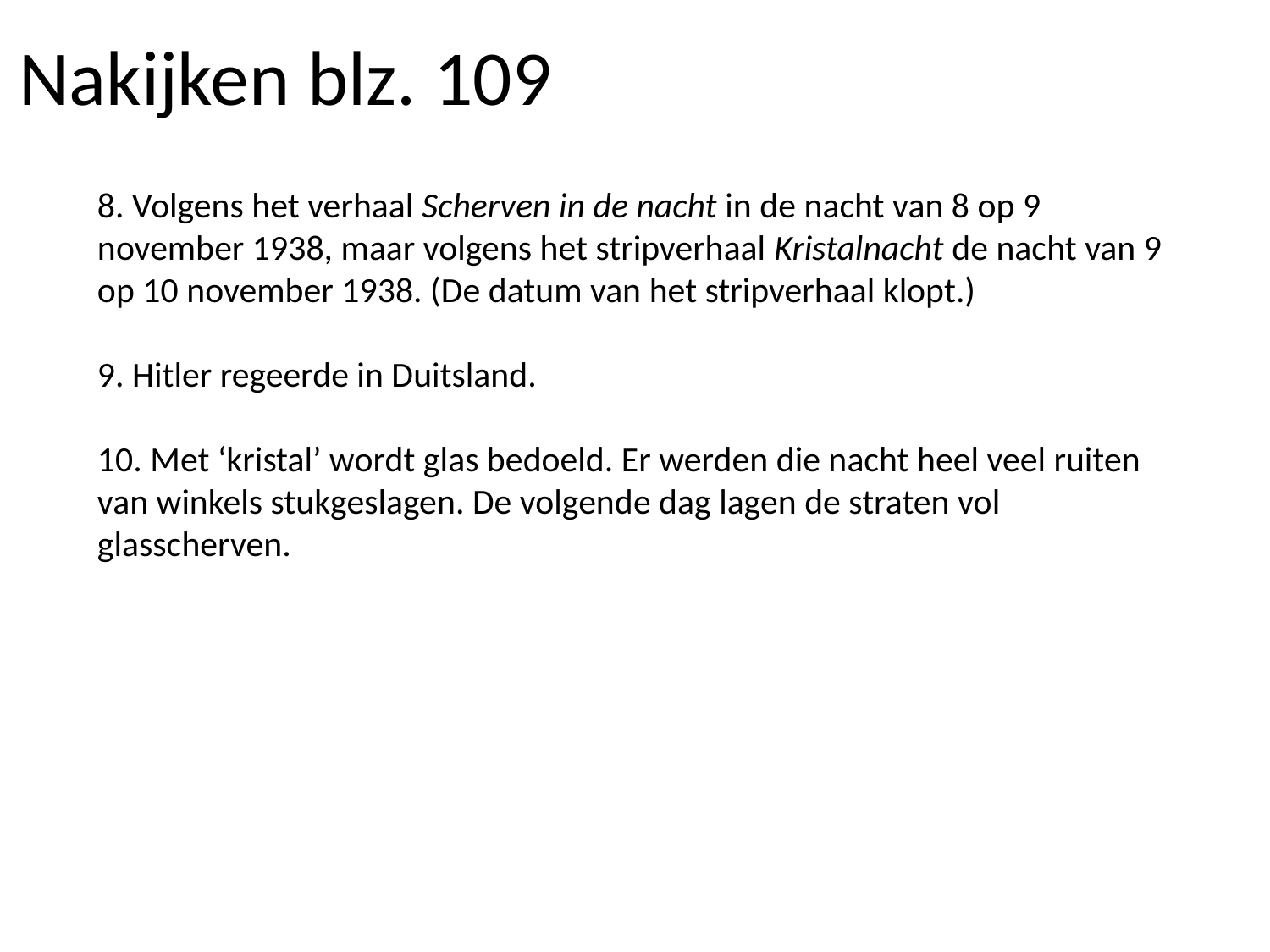

# Nakijken blz. 109
8. Volgens het verhaal Scherven in de nacht in de nacht van 8 op 9 november 1938, maar volgens het stripverhaal Kristalnacht de nacht van 9 op 10 november 1938. (De datum van het stripverhaal klopt.)

9. Hitler regeerde in Duitsland.

10. Met ‘kristal’ wordt glas bedoeld. Er werden die nacht heel veel ruiten van winkels stukgeslagen. De volgende dag lagen de straten vol glasscherven.